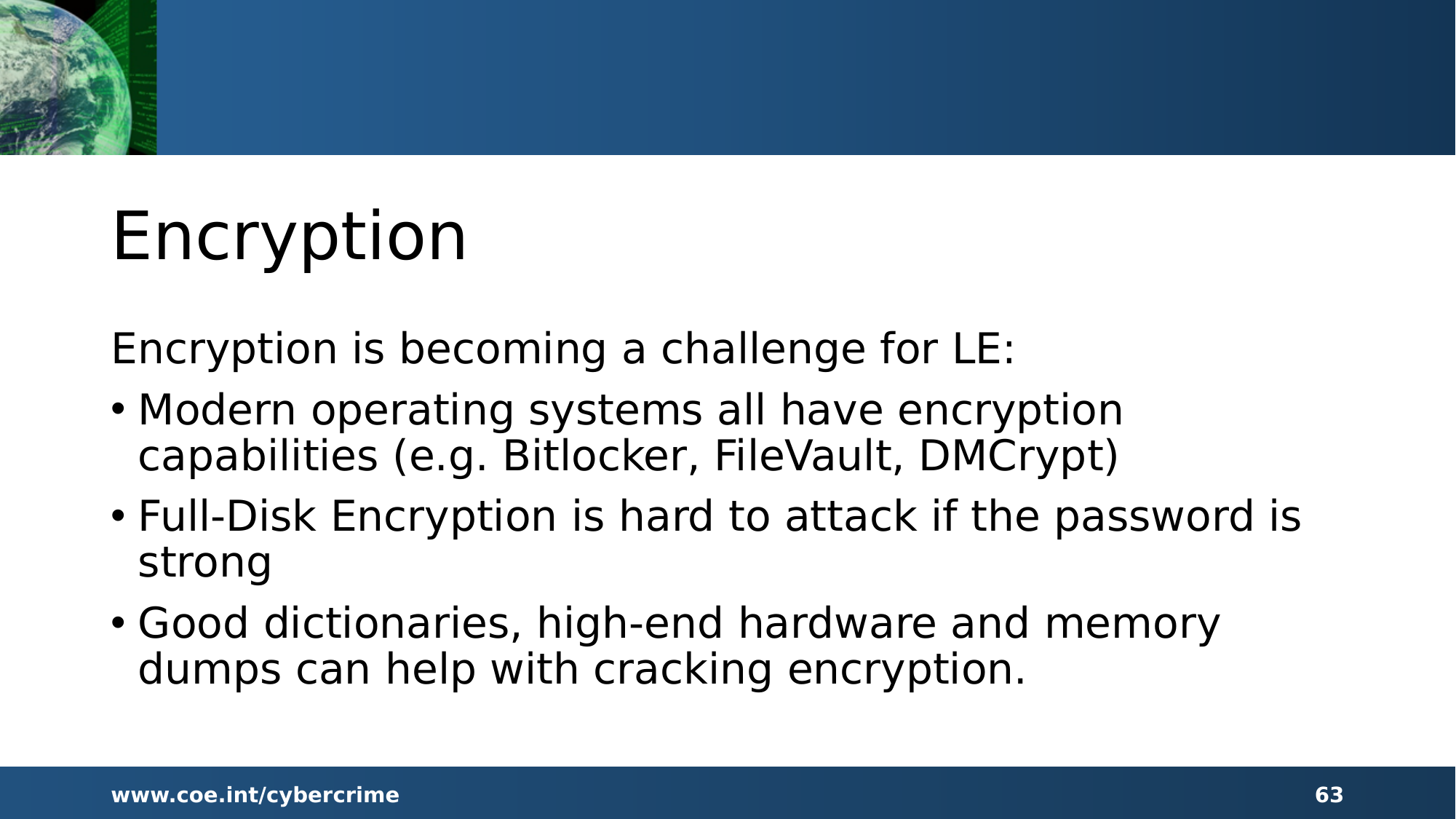

# Encryption
Encryption is becoming a challenge for LE:
Modern operating systems all have encryption capabilities (e.g. Bitlocker, FileVault, DMCrypt)
Full-Disk Encryption is hard to attack if the password is strong
Good dictionaries, high-end hardware and memory dumps can help with cracking encryption.
www.coe.int/cybercrime
63